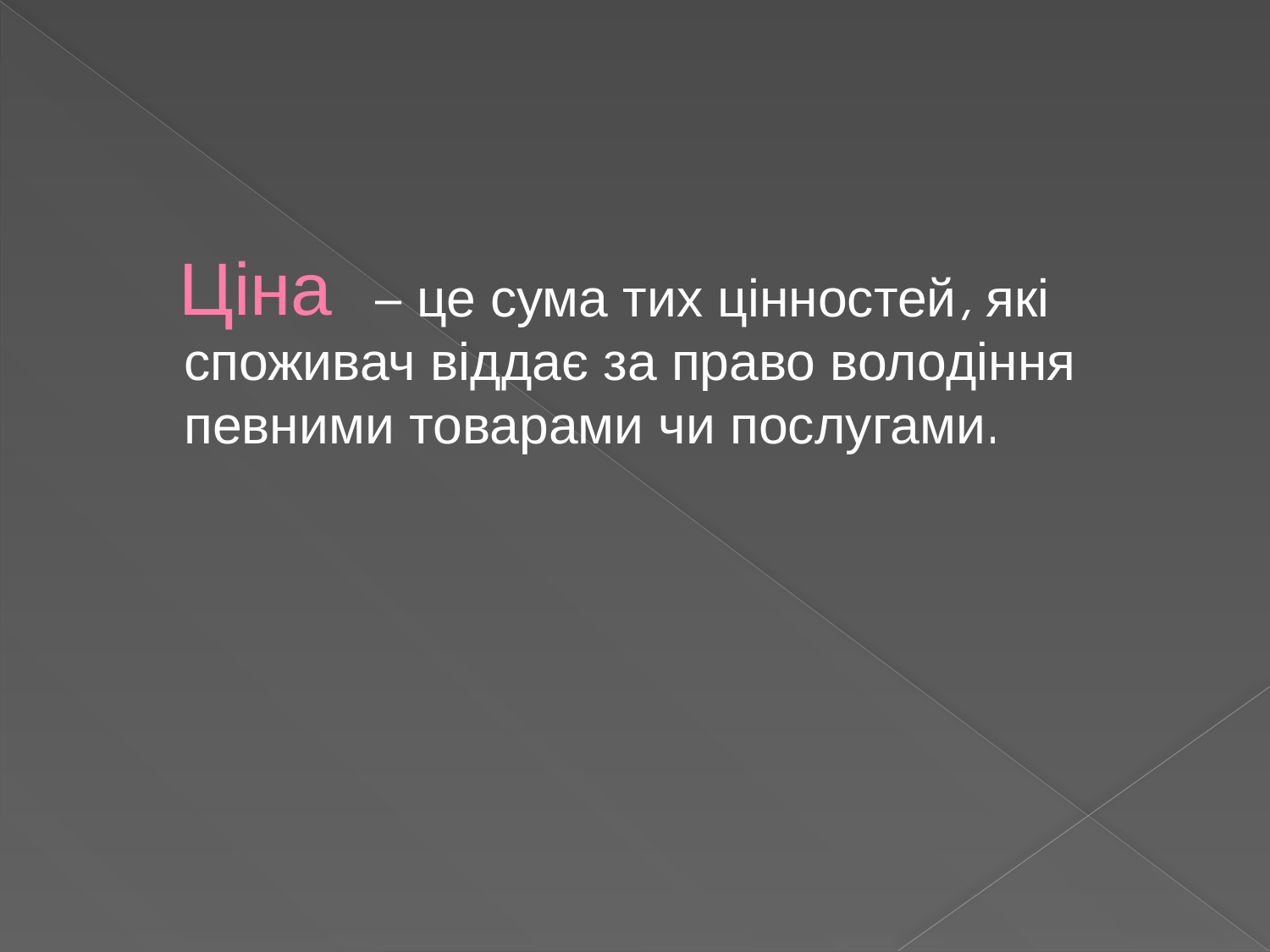

# Ціна
        – це сума тих цінностей, які споживач віддає за право володіння певними товарами чи послугами.